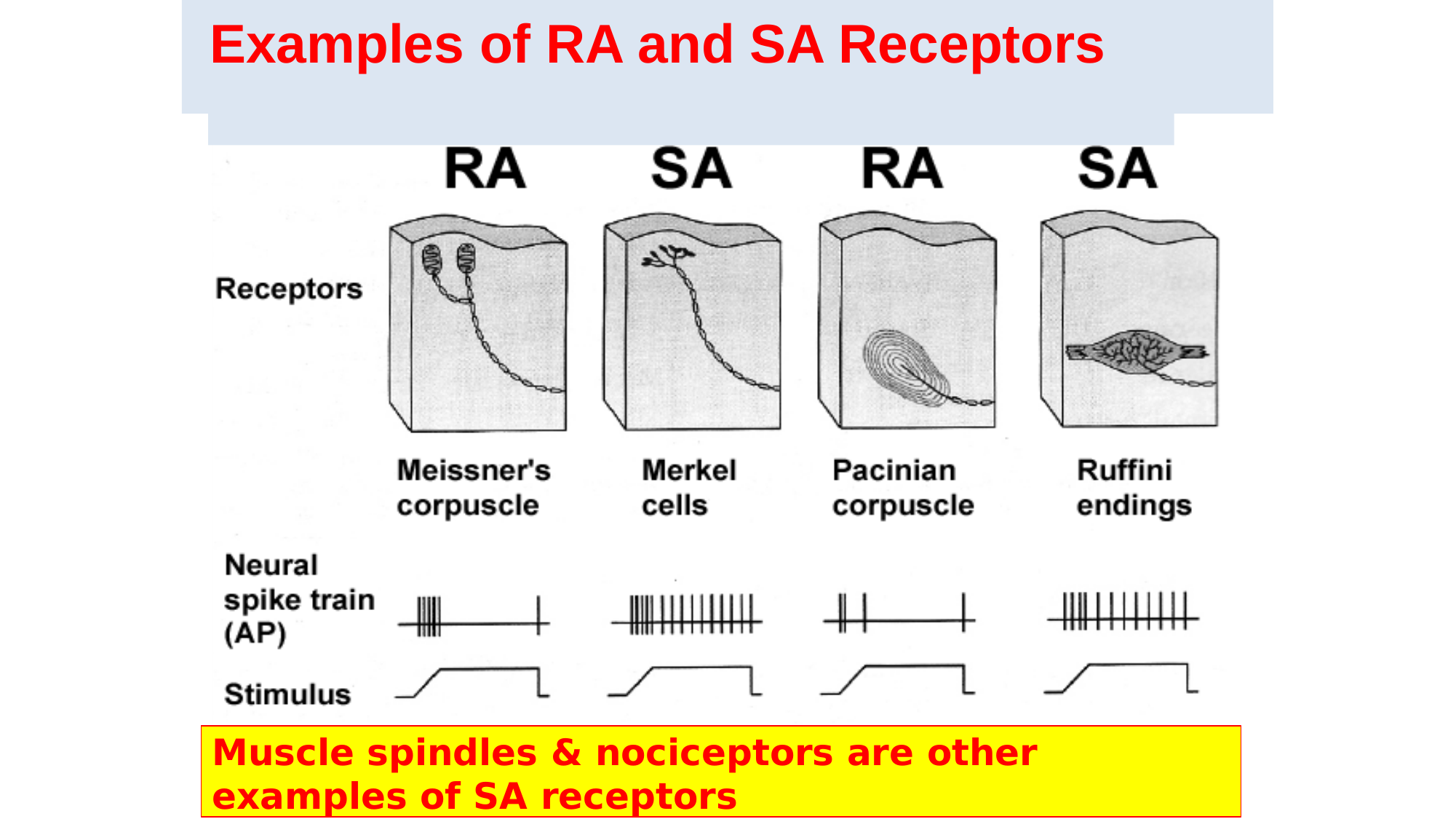

# Examples of RA and SA Receptors

Muscle spindles & nociceptors are other examples of SA receptors
13